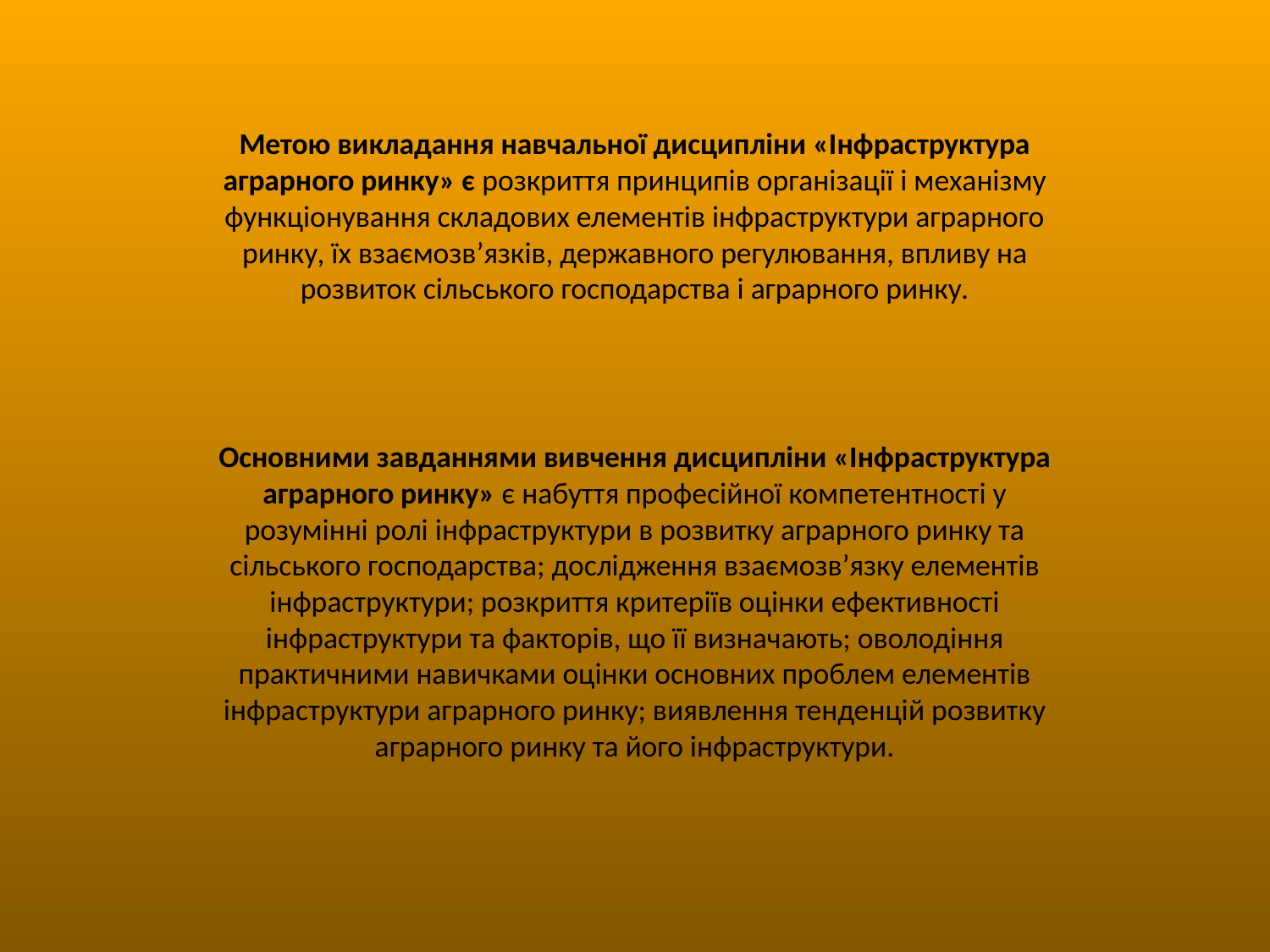

Метою викладання навчальної дисципліни «Інфраструктура аграрного ринку» є розкриття принципів організації і механізму функціонування складових елементів інфраструктури аграрного ринку, їх взаємозв’язків, державного регулювання, впливу на розвиток сільського господарства і аграрного ринку.

Основними завданнями вивчення дисципліни «Інфраструктура аграрного ринку» є набуття професійної компетентності у розумінні ролі інфраструктури в розвитку аграрного ринку та сільського господарства; дослідження взаємозв’язку елементів інфраструктури; розкриття критеріїв оцінки ефективності інфраструктури та факторів, що її визначають; оволодіння практичними навичками оцінки основних проблем елементів інфраструктури аграрного ринку; виявлення тенденцій розвитку аграрного ринку та його інфраструктури.